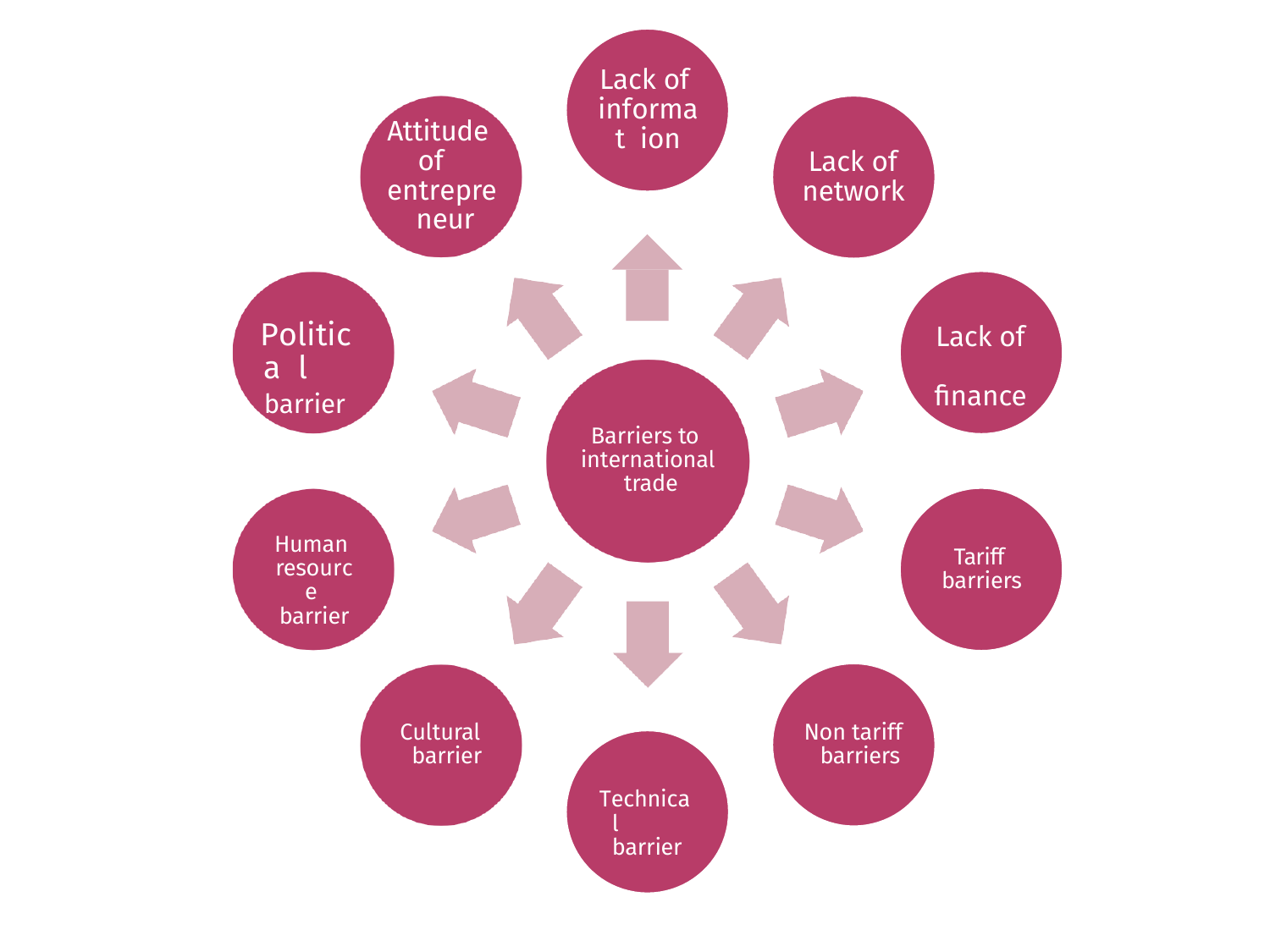

Lack of  informat  ion

Attitude  of    entrepre  neur
Lack of  network

Politica  l barrier
Lack of  finance
Barriers to  international  trade

Human  resource  barrier
Tariff  barriers

Cultural  barrier
Non tariff  barriers

Technical  barrier